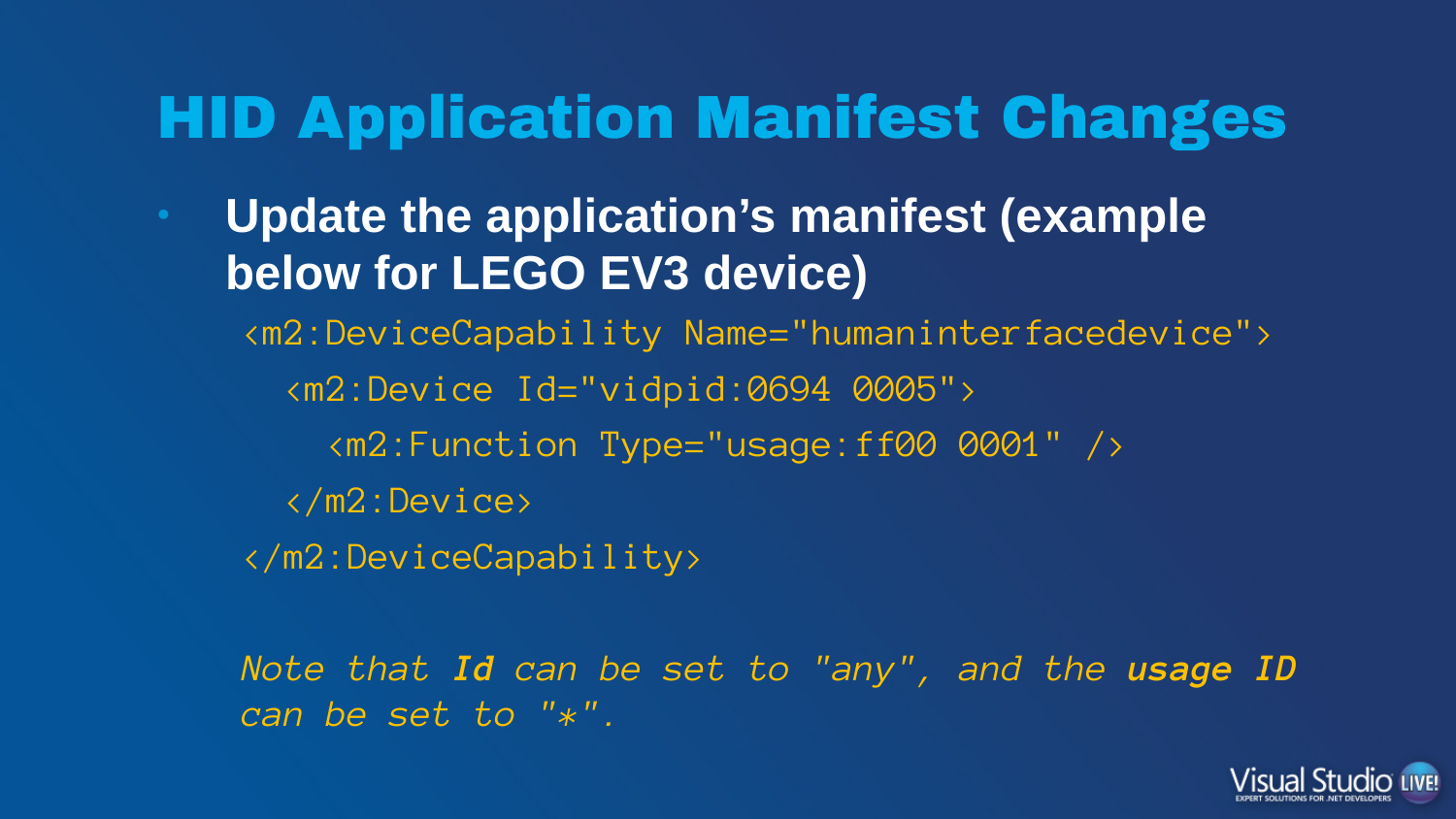

# HID Application Manifest Changes
Update the application’s manifest (example below for LEGO EV3 device)
<m2:DeviceCapability Name="humaninterfacedevice">
  <m2:Device Id="vidpid:0694 0005">
    <m2:Function Type="usage:ff00 0001" />
  </m2:Device>
</m2:DeviceCapability>

Note that Id can be set to "any", and the usage ID can be set to "*".